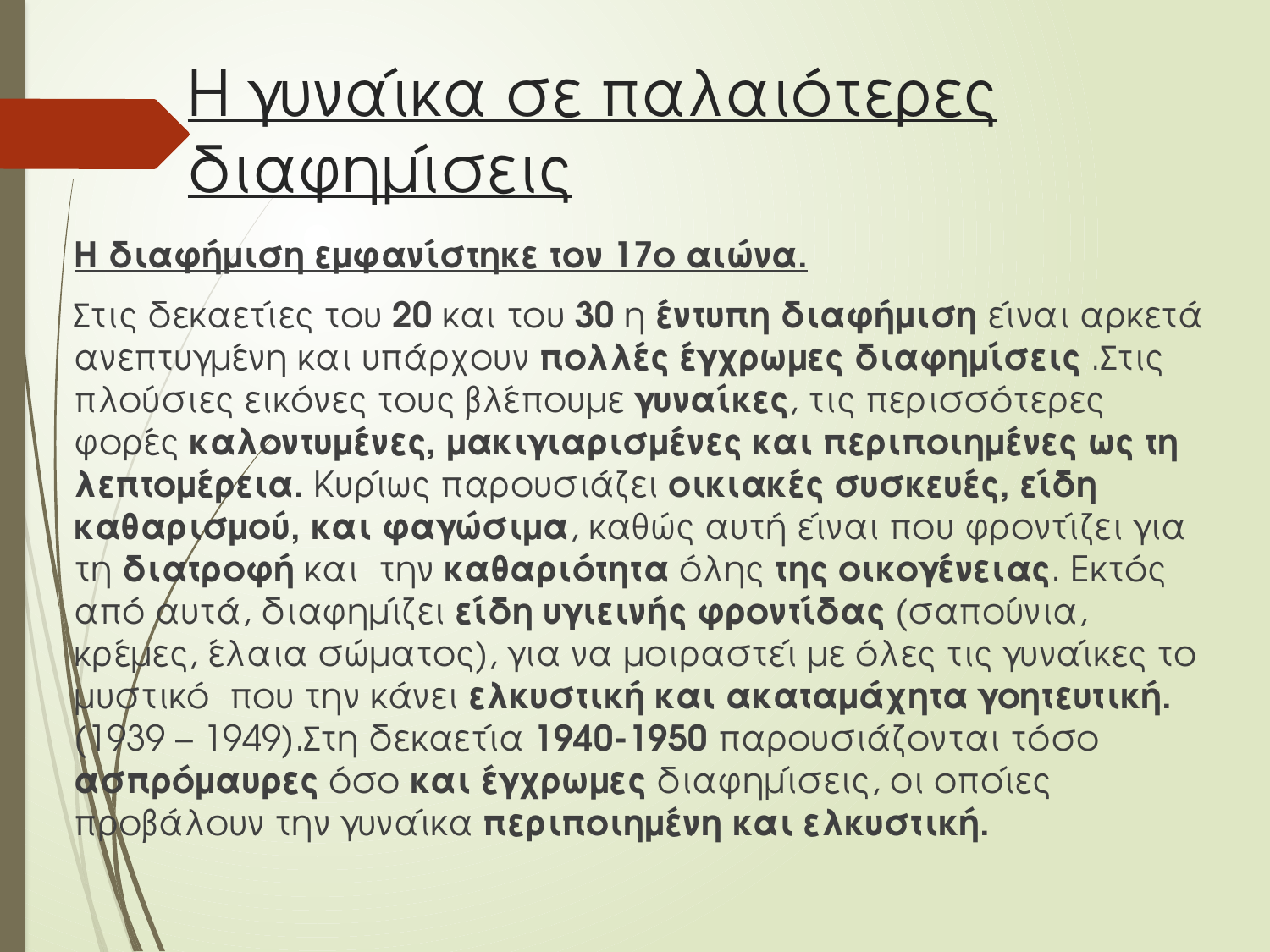

# Η γυναίκα σε παλαιότερες διαφημίσεις
Η διαφήμιση εμφανίστηκε τον 17ο αιώνα.
Στις δεκαετίες του 20 και του 30 η έντυπη διαφήμιση είναι αρκετά ανεπτυγμένη και υπάρχουν πολλές έγχρωμες διαφημίσεις .Στις πλούσιες εικόνες τους βλέπουμε γυναίκες, τις περισσότερες φορές καλοντυμένες, μακιγιαρισμένες και περιποιημένες ως τη  λεπτομέρεια. Κυρίως παρουσιάζει οικιακές συσκευές, είδη καθαρισμού, και φαγώσιμα, καθώς αυτή είναι που φροντίζει για τη διατροφή και  την καθαριότητα όλης της οικογένειας. Εκτός από αυτά, διαφημίζει είδη υγιεινής φροντίδας (σαπούνια, κρέμες, έλαια σώματος), για να μοιραστεί με όλες τις γυναίκες το μυστικό  που την κάνει ελκυστική και ακαταμάχητα γοητευτική.(1939 – 1949).Στη δεκαετία 1940-1950 παρουσιάζονται τόσο ασπρόμαυρες όσο και έγχρωμες διαφημίσεις, οι οποίες προβάλουν την γυναίκα περιποιημένη και ελκυστική.